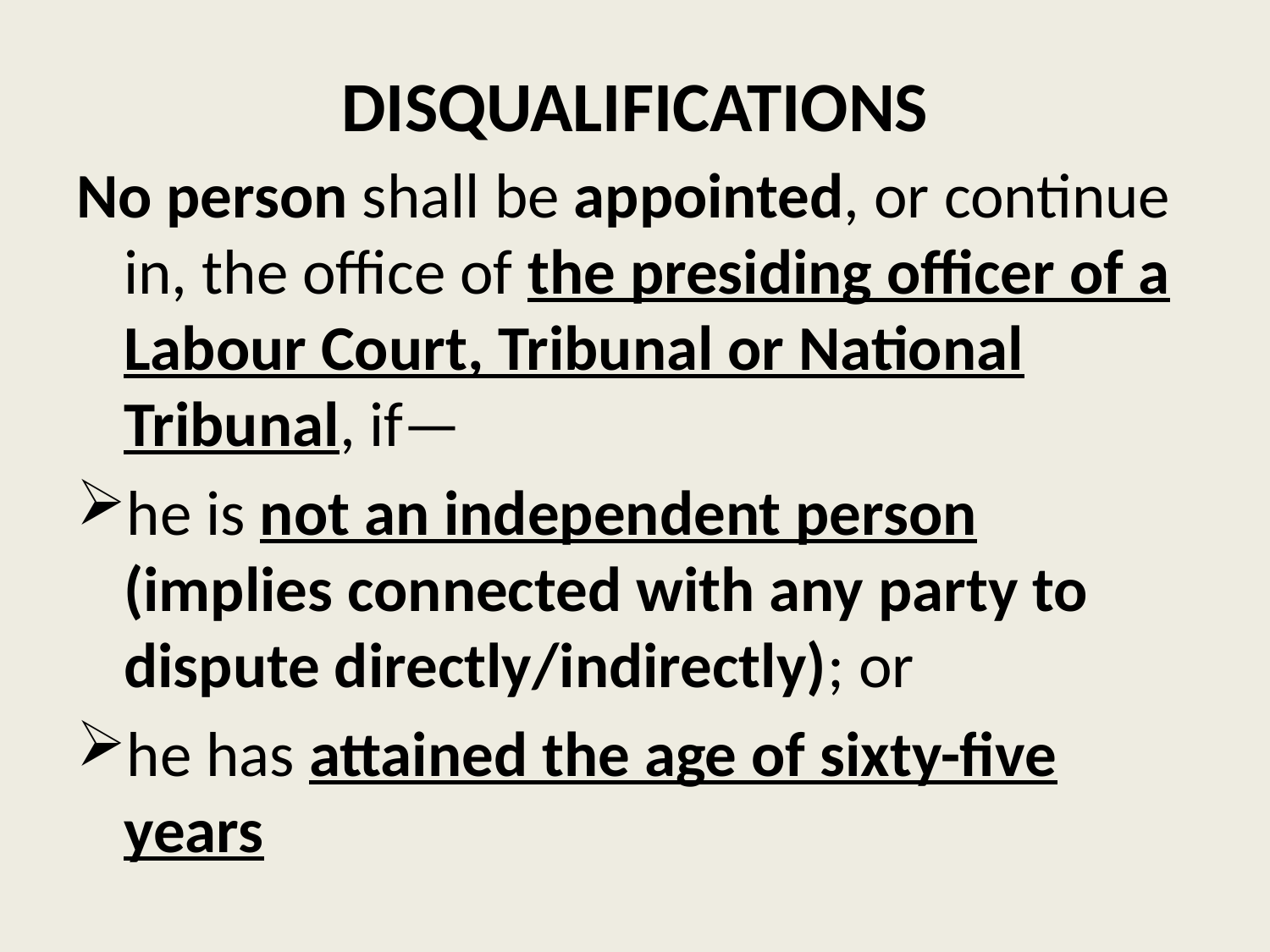

# DISQUALIFICATIONS
No person shall be appointed, or continue in, the office of the presiding officer of a Labour Court, Tribunal or National Tribunal, if—
he is not an independent person (implies connected with any party to dispute directly/indirectly); or
he has attained the age of sixty-five years